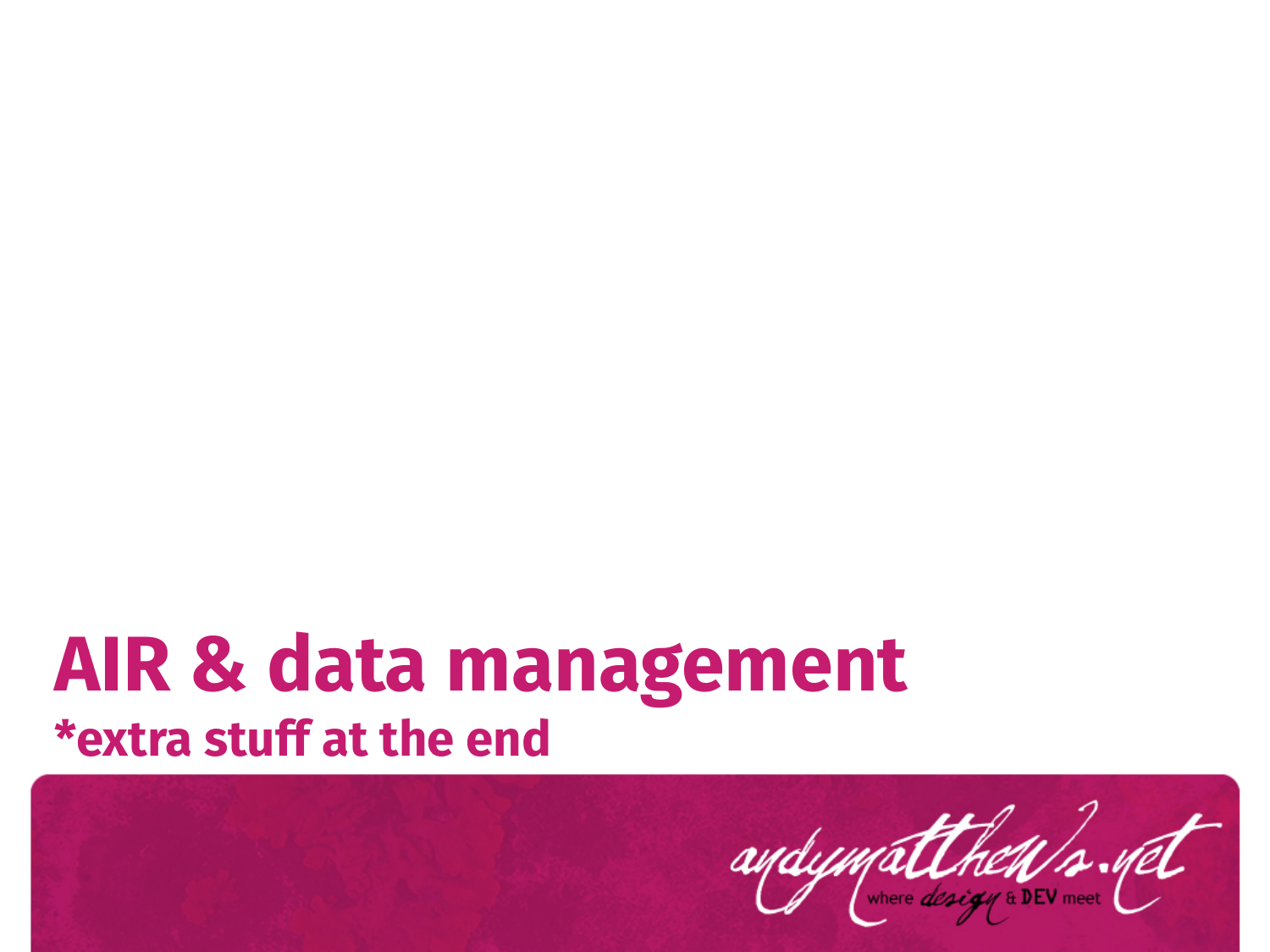

AIR & data management
*extra stuff at the end